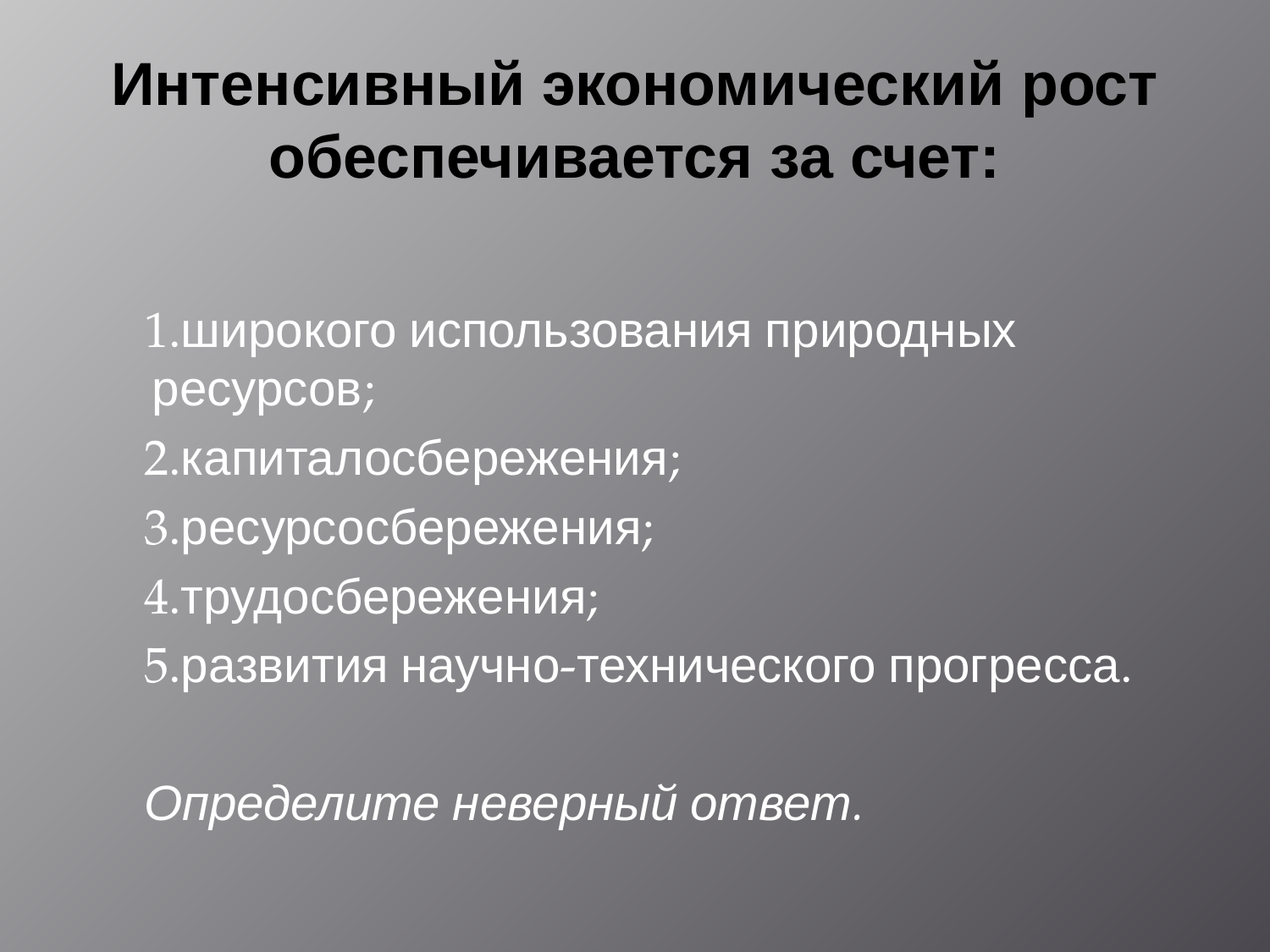

# Интенсивный экономический рост обеспечивается за счет:

    1.широкого использования природных ресурсов;
    2.капиталосбережения;
    3.ресурсосбережения;
    4.трудосбережения;
    5.развития научно-технического прогресса.

    Определите неверный ответ.